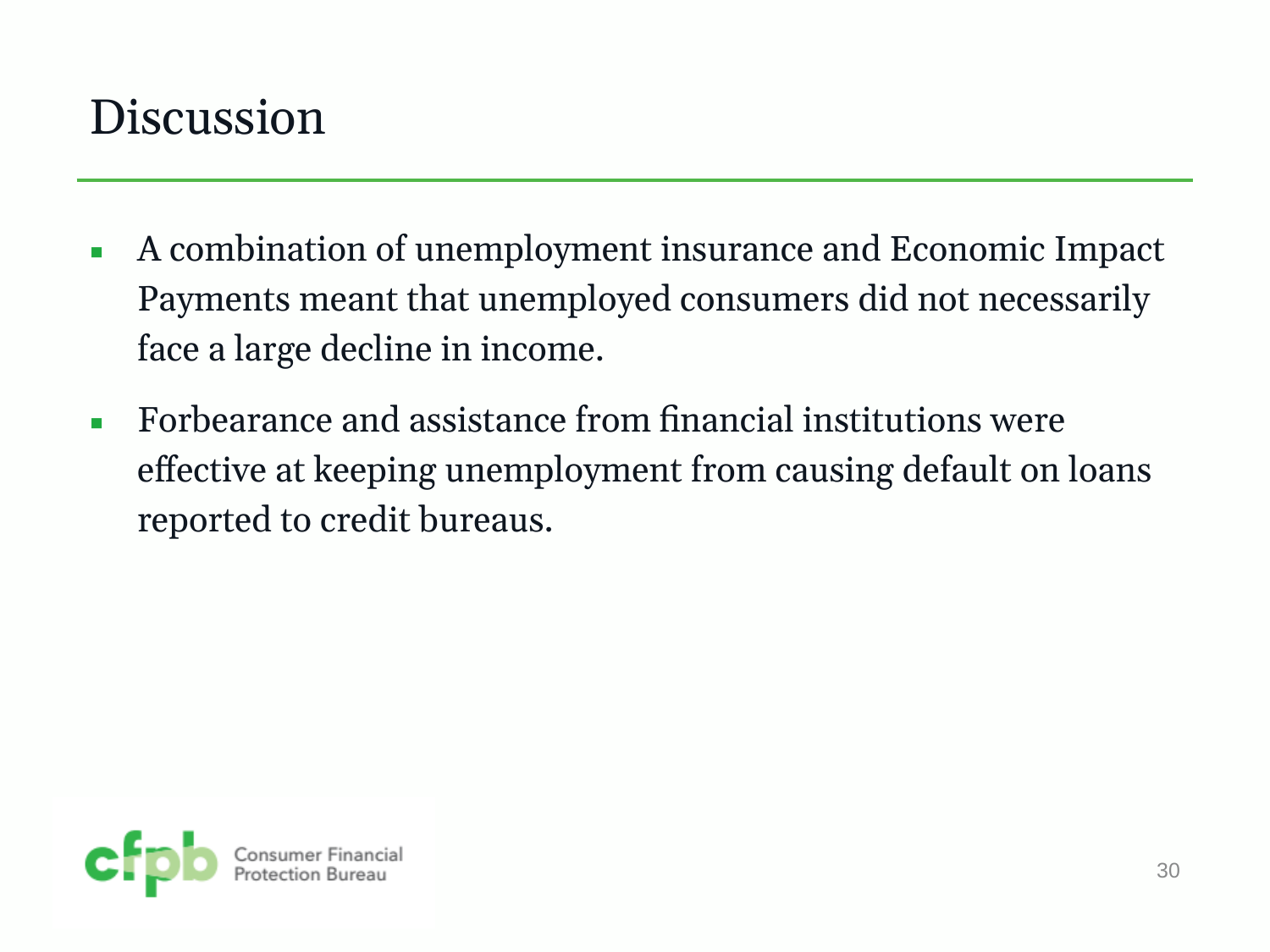

# Discussion
A combination of unemployment insurance and Economic Impact Payments meant that unemployed consumers did not necessarily face a large decline in income.
Forbearance and assistance from financial institutions were effective at keeping unemployment from causing default on loans reported to credit bureaus.
30